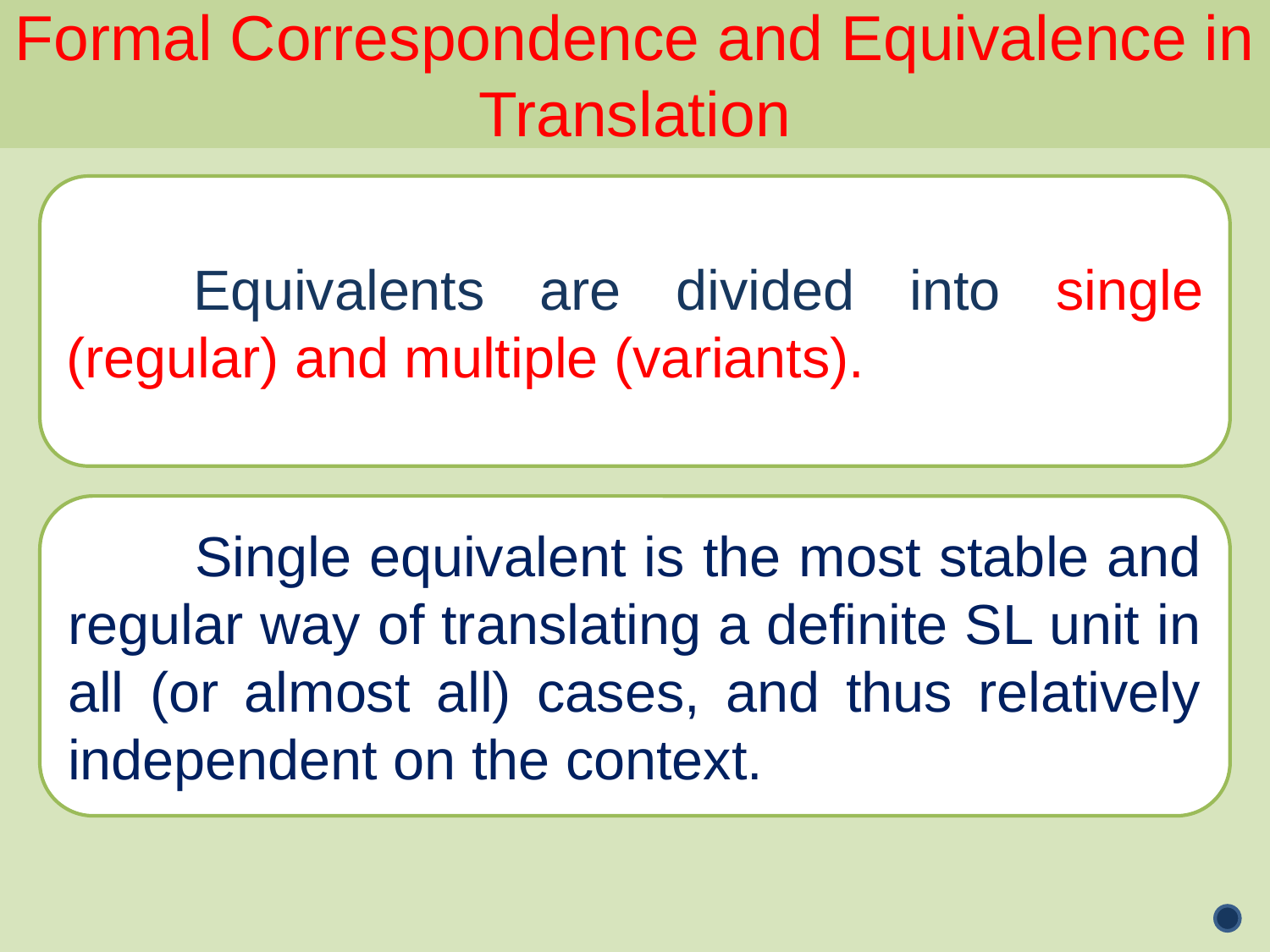

Formal Correspondence and Equivalence in Translation
	Equivalents are divided into single (regular) and multiple (variants).
	Single equivalent is the most stable and regular way of translating a definite SL unit in all (or almost all) cases, and thus relatively independent on the context.